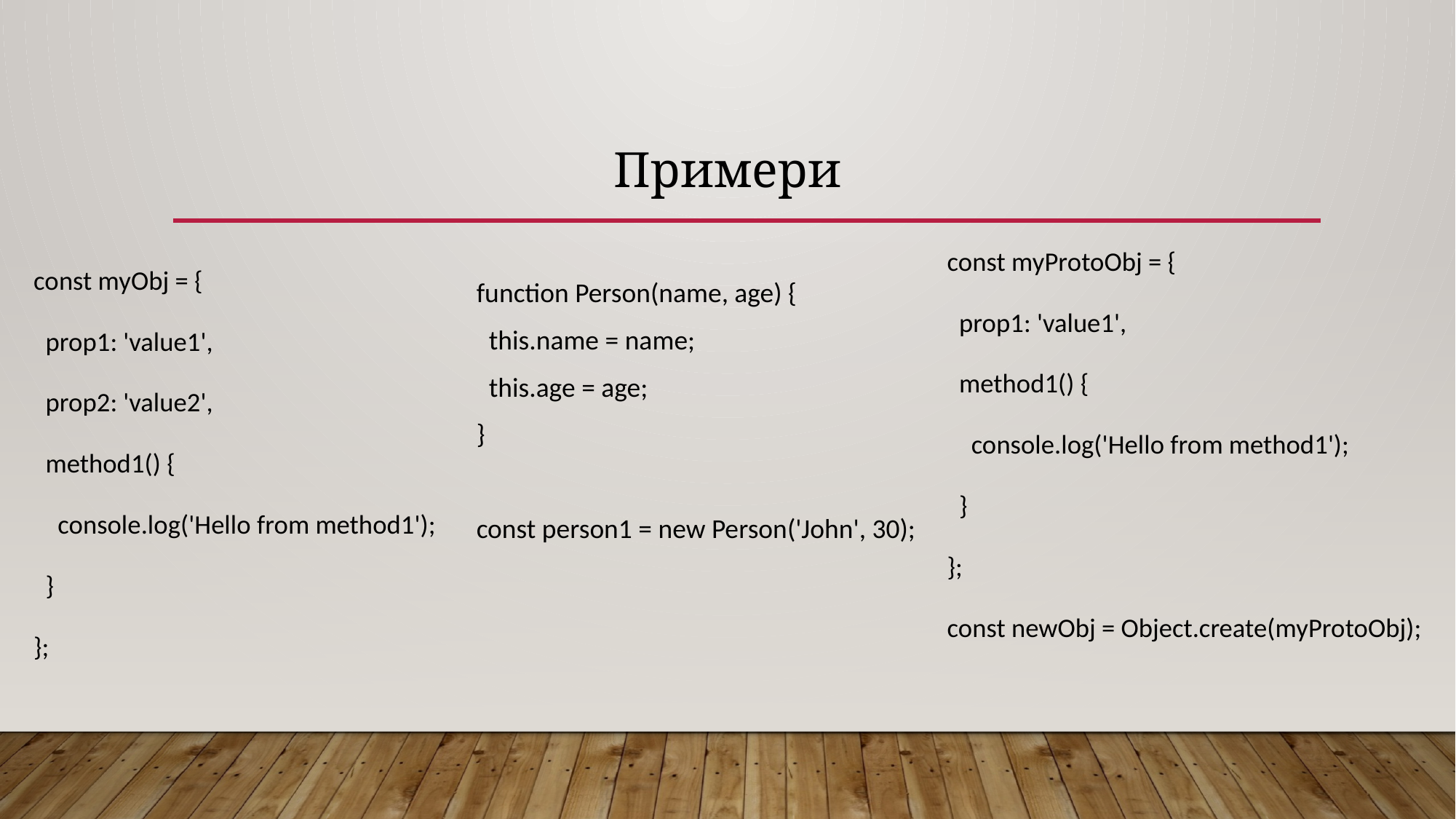

Примери
const myProtoObj = {
  prop1: 'value1',
  method1() {
    console.log('Hello from method1');
  }
};
const newObj = Object.create(myProtoObj);

const myObj = {
  prop1: 'value1',
  prop2: 'value2',
  method1() {
    console.log('Hello from method1');
  }
};

function Person(name, age) {
  this.name = name;
  this.age = age;
}

const person1 = new Person('John', 30);